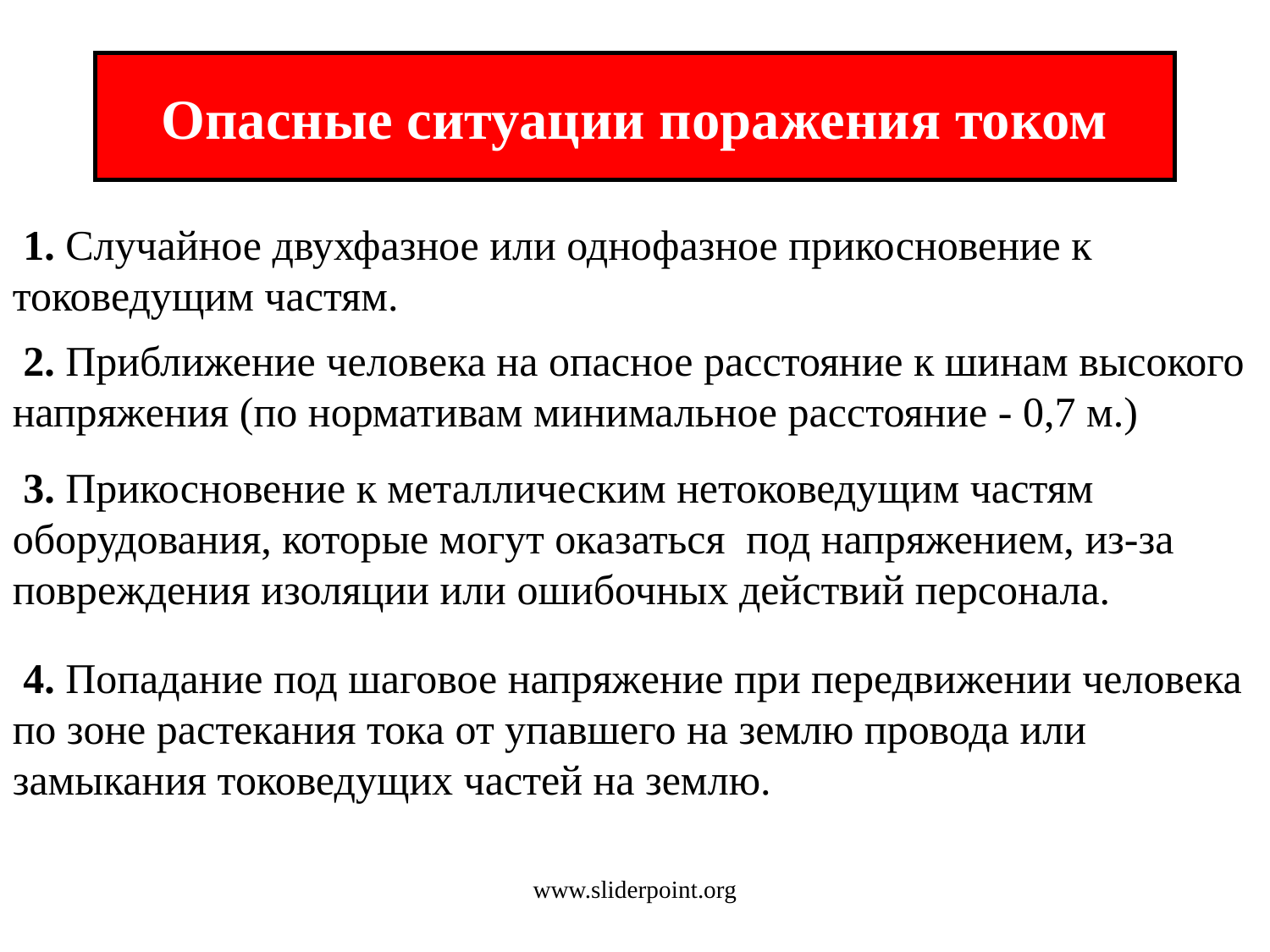

# Опасные ситуации поражения током
 1. Случайное двухфазное или однофазное прикосновение к токоведущим частям.
 2. Приближение человека на опасное расстояние к шинам высокого напряжения (по нормативам минимальное расстояние - 0,7 м.)
 3. Прикосновение к металлическим нетоковедущим частям оборудования, которые могут оказаться  под напряжением, из-за повреждения изоляции или ошибочных действий персонала.
 4. Попадание под шаговое напряжение при передвижении человека по зоне растекания тока от упавшего на землю провода или замыкания токоведущих частей на землю.
www.sliderpoint.org